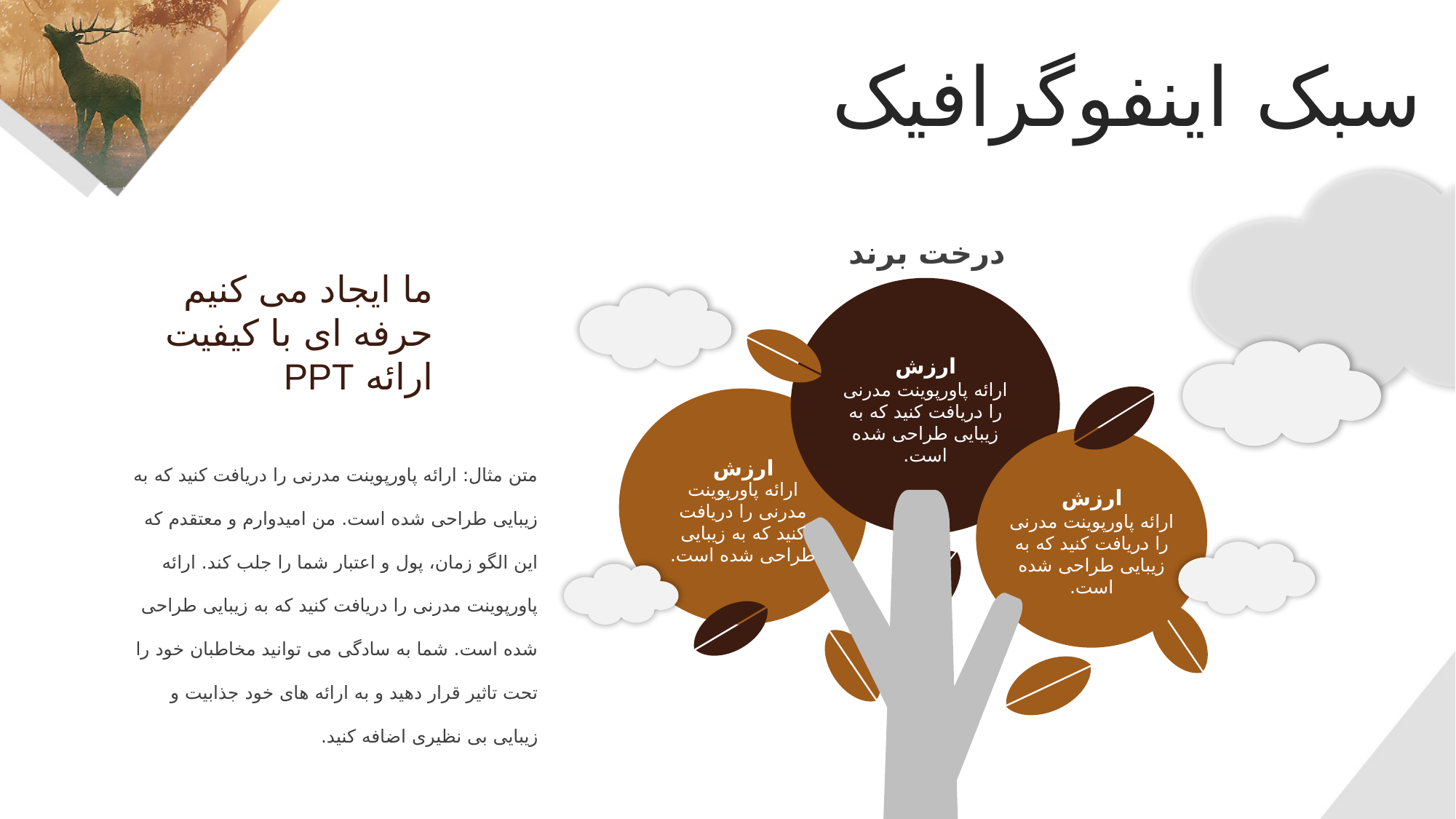

سبک اینفوگرافیک

درخت برند

ما ایجاد می کنیم حرفه ای با کیفیت ارائه PPT

ارزش
ارائه پاورپوینت مدرنی را دریافت کنید که به زیبایی طراحی شده است.
متن مثال: ارائه پاورپوینت مدرنی را دریافت کنید که به زیبایی طراحی شده است. من امیدوارم و معتقدم که این الگو زمان، پول و اعتبار شما را جلب کند. ارائه پاورپوینت مدرنی را دریافت کنید که به زیبایی طراحی شده است. شما به سادگی می توانید مخاطبان خود را تحت تاثیر قرار دهید و به ارائه های خود جذابیت و زیبایی بی نظیری اضافه کنید.
ارزش
ارائه پاورپوینت مدرنی را دریافت کنید که به زیبایی طراحی شده است.
ارزش
ارائه پاورپوینت مدرنی را دریافت کنید که به زیبایی طراحی شده است.